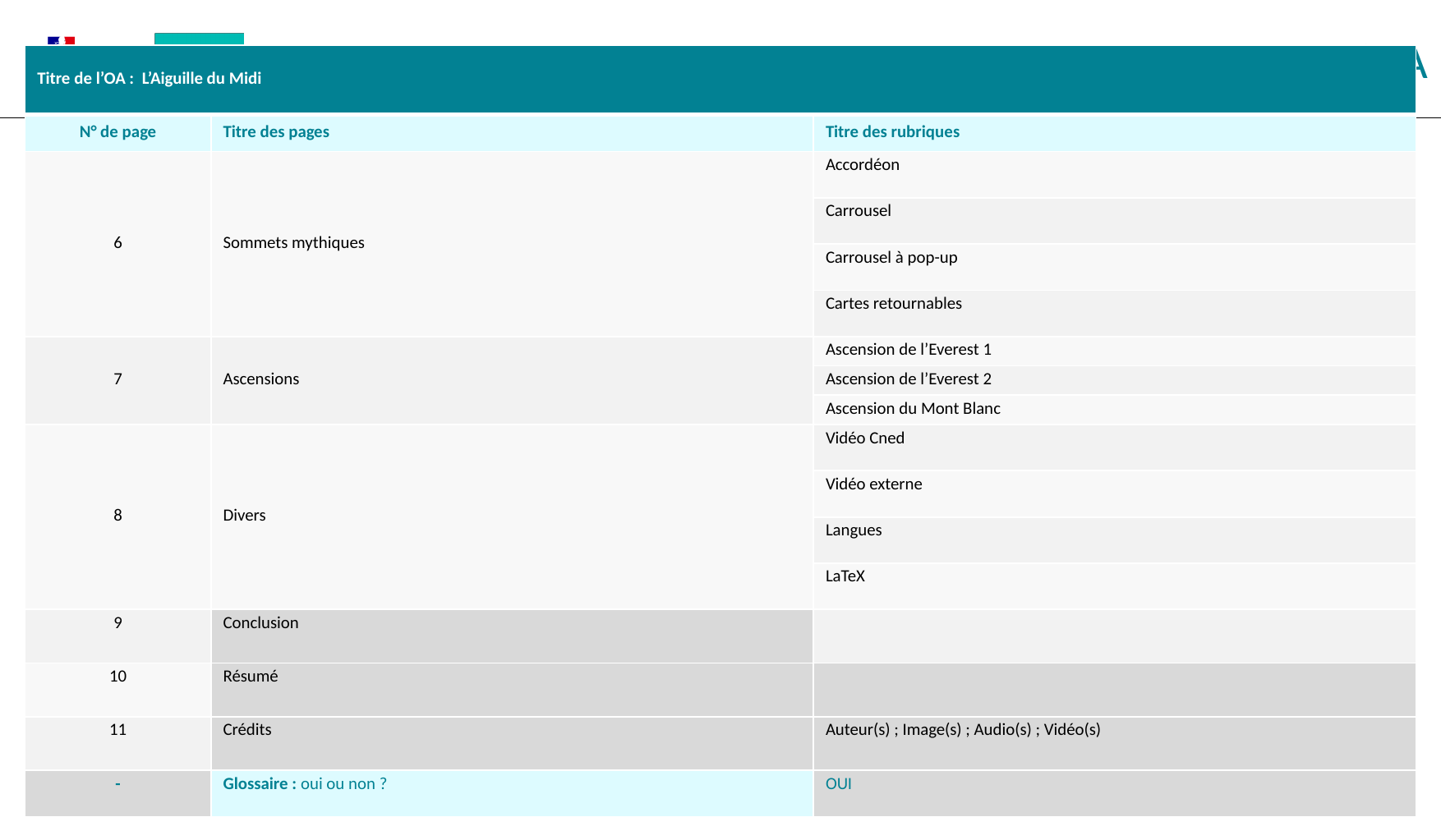

STRUCTURE DE L’OA
| Titre de l’OA : L’Aiguille du Midi |  |  |
| --- | --- | --- |
| N° de page | Titre des pages | Titre des rubriques |
| 6 | Sommets mythiques | Accordéon |
|  |  | Carrousel |
|  |  | Carrousel à pop-up |
|  |  | Cartes retournables |
| 7 | Ascensions | Ascension de l’Everest 1 |
|  |  | Ascension de l’Everest 2 |
|  |  | Ascension du Mont Blanc |
| 8 | Divers | Vidéo Cned |
|  |  | Vidéo externe |
|  |  | Langues |
|  |  | LaTeX |
| 9 | Conclusion |  |
| 10 | Résumé |  |
| 11 | Crédits | Auteur(s) ; Image(s) ; Audio(s) ; Vidéo(s) |
| - | Glossaire : oui ou non ? | OUI |